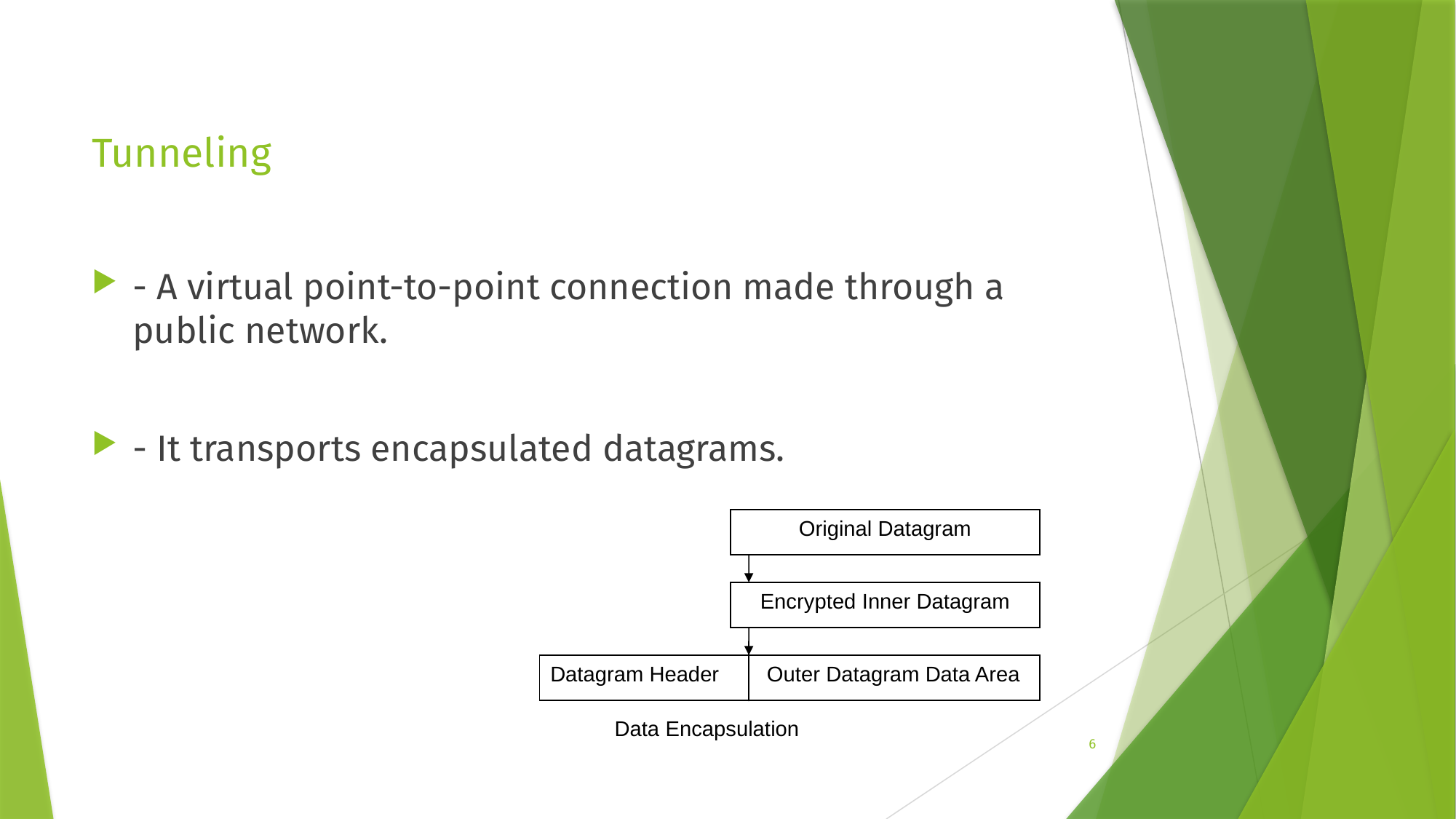

# Tunneling
- A virtual point-to-point connection made through a public network.

- It transports encapsulated datagrams.

Original Datagram

Encrypted Inner Datagram

Datagram Header        Outer Datagram Data Area
Data Encapsulation
6